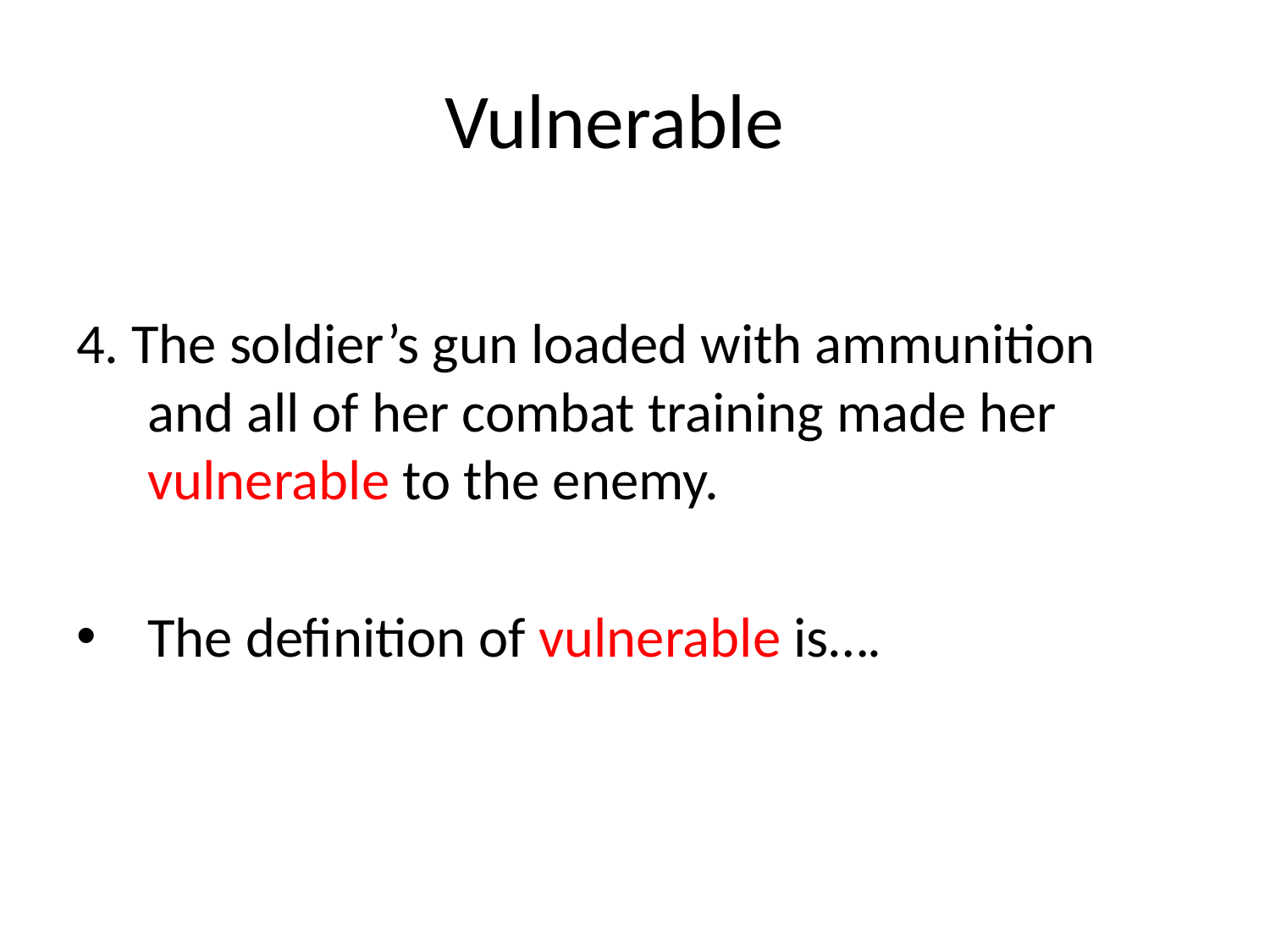

# Vulnerable

4. The soldier’s gun loaded with ammunition and all of her combat training made her vulnerable to the enemy.

The definition of vulnerable is….